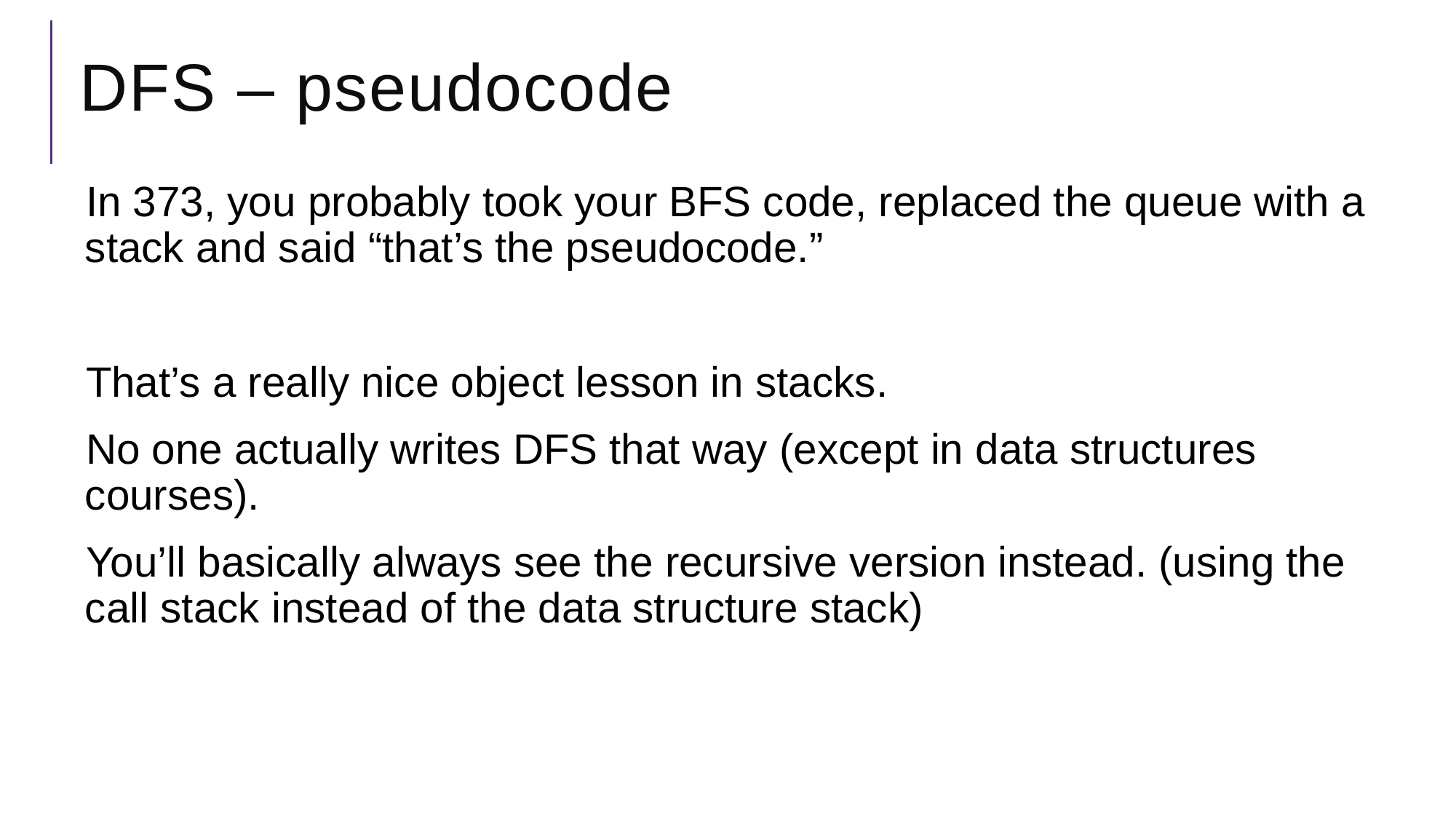

# DFS – pseudocode
In 373, you probably took your BFS code, replaced the queue with a stack and said “that’s the pseudocode.”

That’s a really nice object lesson in stacks.
No one actually writes DFS that way (except in data structures courses).
You’ll basically always see the recursive version instead. (using the call stack instead of the data structure stack)